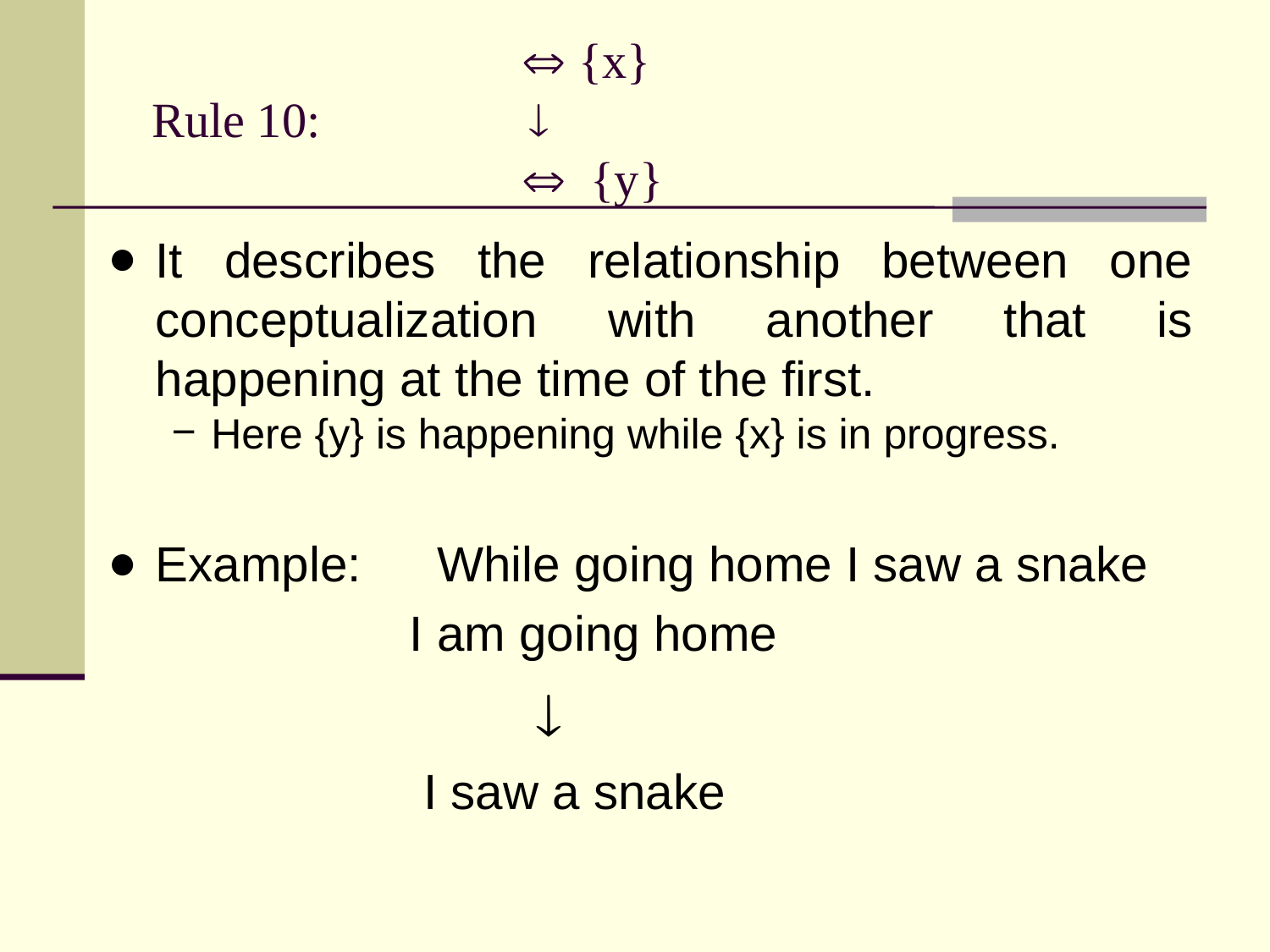

# ⇔ {x} Rule 10:	           ↓ ⇔  {y}
It describes the relationship between one conceptualization with another that is happening at the time of the first.
Here {y} is happening while {x} is in progress.

Example:	  While going home I saw a snake
              	I am going home
				↓
			 I saw a snake